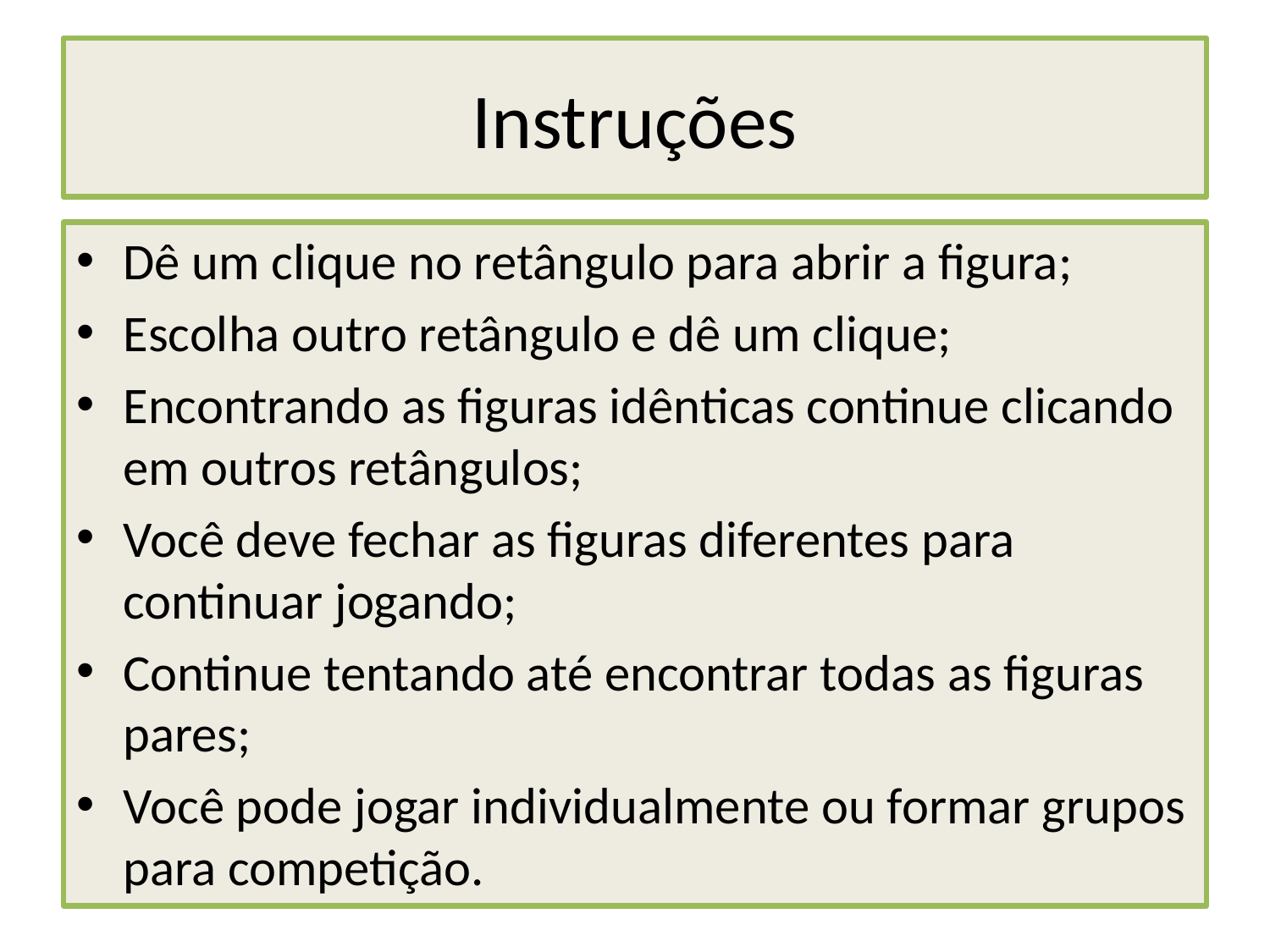

# Instruções
Dê um clique no retângulo para abrir a figura;
Escolha outro retângulo e dê um clique;
Encontrando as figuras idênticas continue clicando em outros retângulos;
Você deve fechar as figuras diferentes para continuar jogando;
Continue tentando até encontrar todas as figuras pares;
Você pode jogar individualmente ou formar grupos para competição.